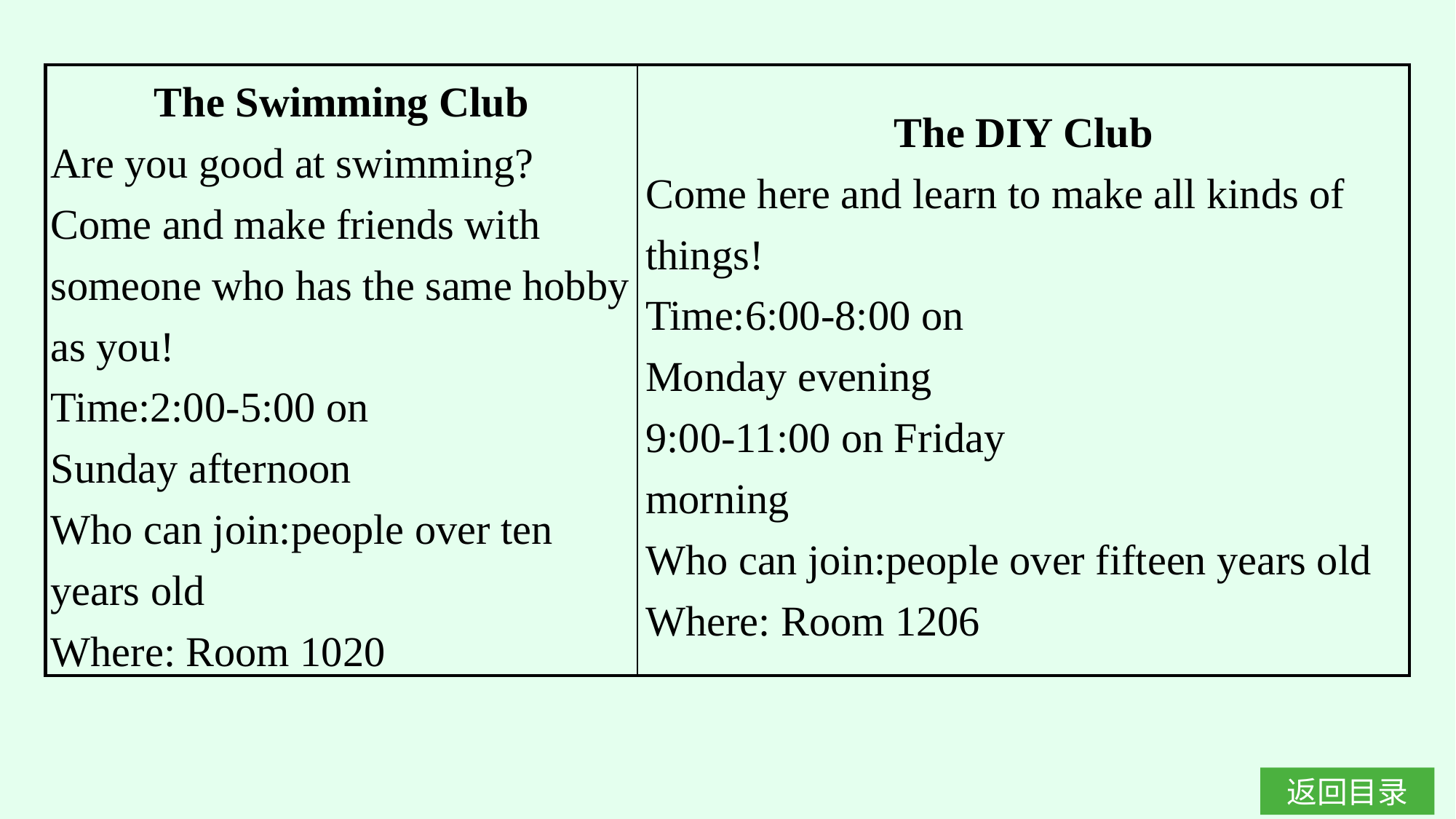

| The Swimming Club Are you good at swimming?Come and make friends with someone who has the same hobby as you! Time:2:00-5:00 on Sunday afternoon Who can join:people over ten years old Where: Room 1020 | The DIY Club Come here and learn to make all kinds of things! Time:6:00-8:00 on Monday evening 9:00-11:00 on Friday morning Who can join:people over fifteen years old Where: Room 1206 |
| --- | --- |